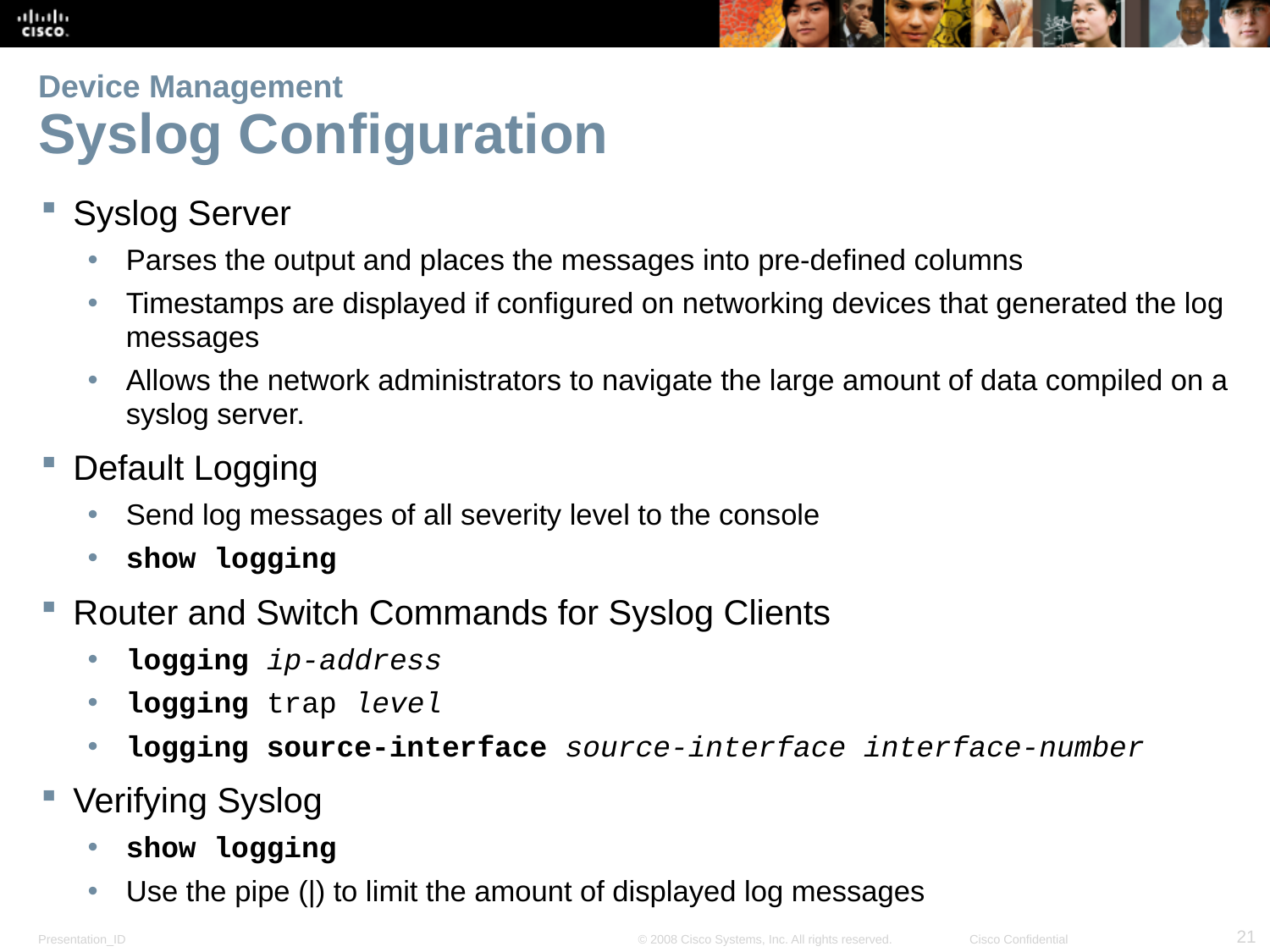

# Device Management Syslog Configuration
Syslog Server
Parses the output and places the messages into pre-defined columns
Timestamps are displayed if configured on networking devices that generated the log messages
Allows the network administrators to navigate the large amount of data compiled on a syslog server.
Default Logging
Send log messages of all severity level to the console
show logging
Router and Switch Commands for Syslog Clients
logging ip-address
logging trap level
logging source-interface source-interface interface-number
Verifying Syslog
show logging
Use the pipe (|) to limit the amount of displayed log messages